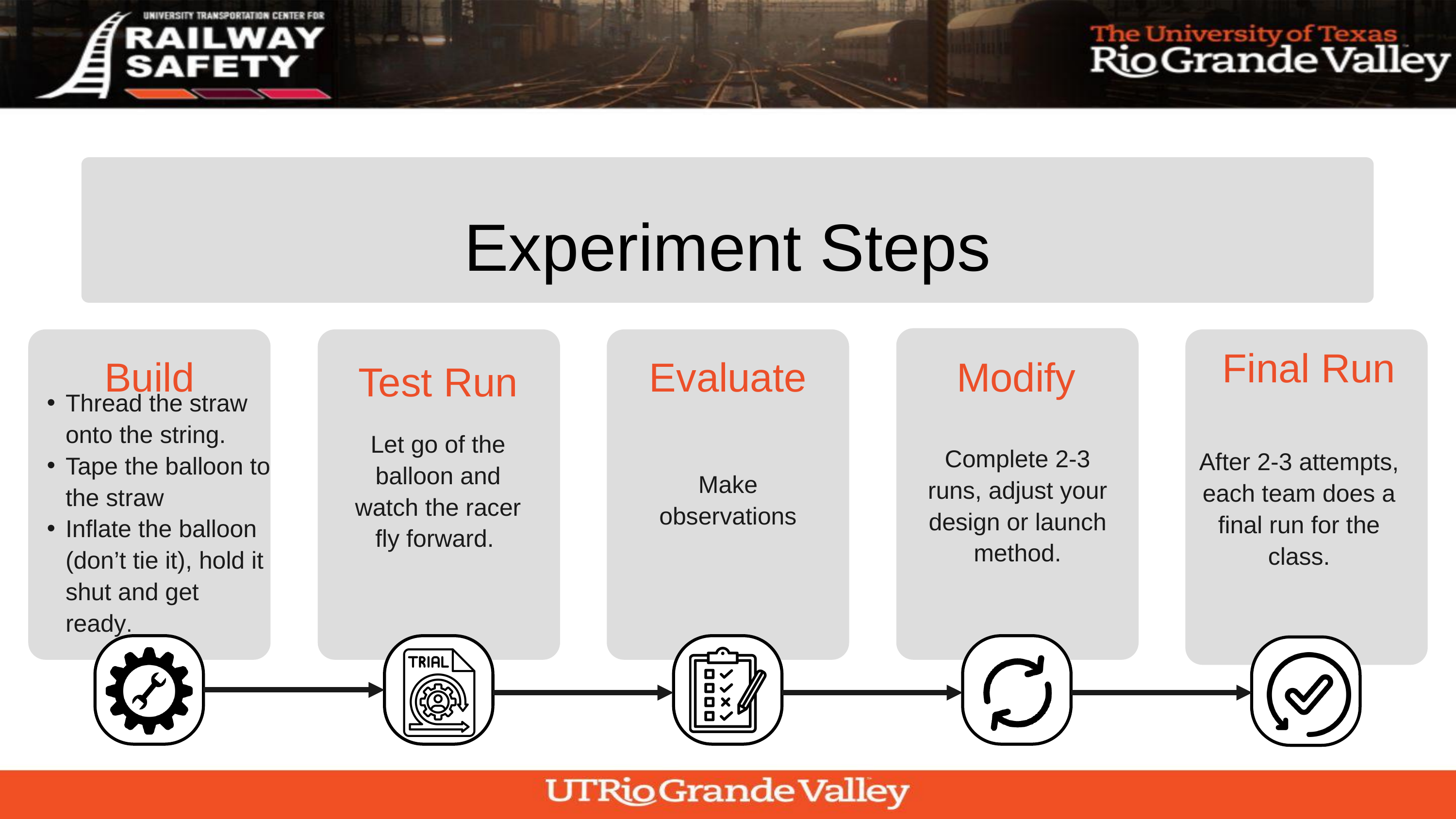

Experiment Steps

Build
Evaluate
Modify
Test Run
Final Run
Thread the straw onto the string.
Tape the balloon to the straw
Inflate the balloon (don’t tie it), hold it shut and get ready.
Let go of the balloon and watch the racer fly forward.
Complete 2-3 runs, adjust your design or launch method.
After 2-3 attempts, each team does a final run for the class.
Make observations